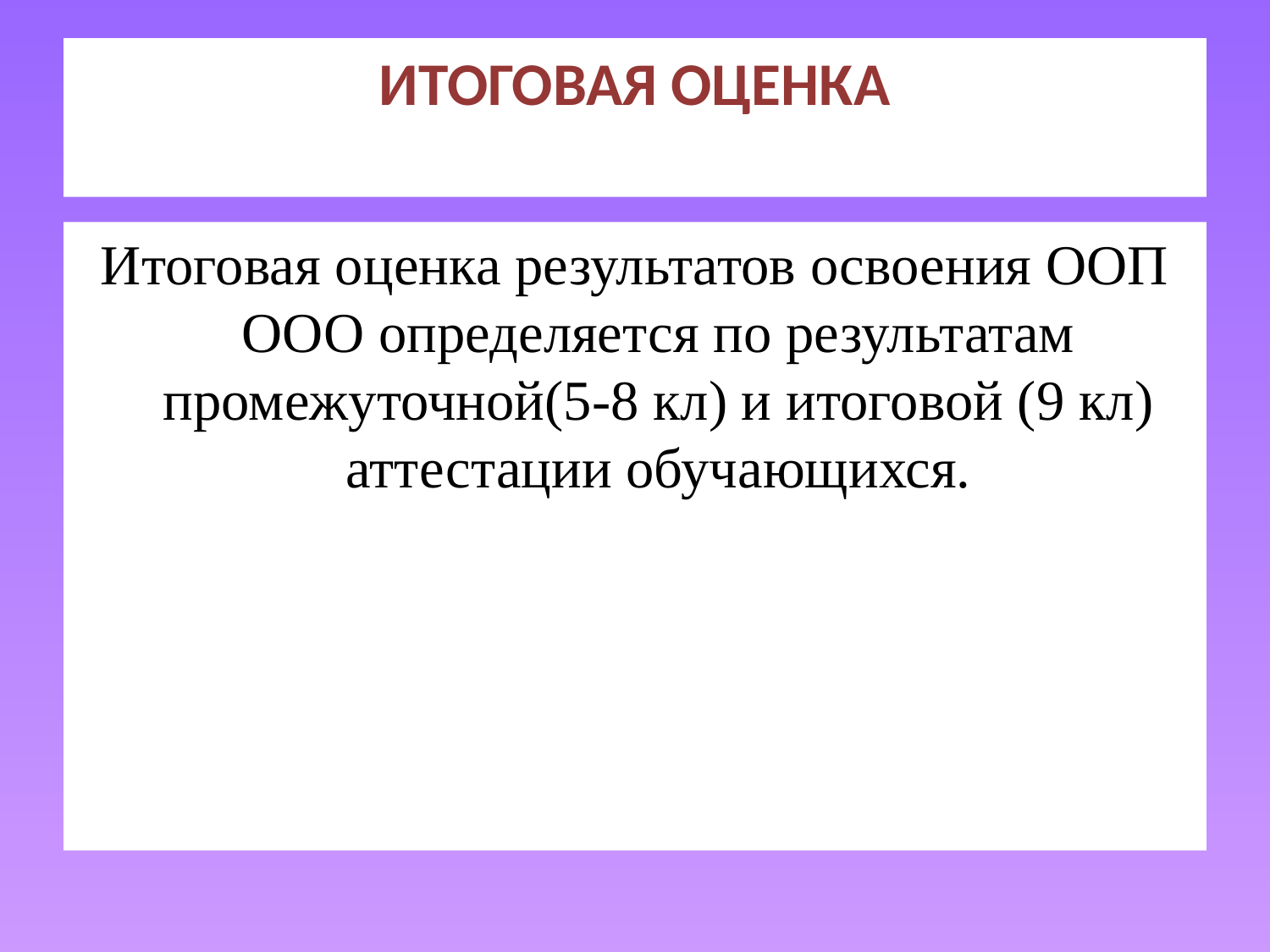

# ИТОГОВАЯ ОЦЕНКА
Итоговая оценка результатов освоения ООП ООО определяется по результатам промежуточной(5-8 кл) и итоговой (9 кл) аттестации обучающихся.